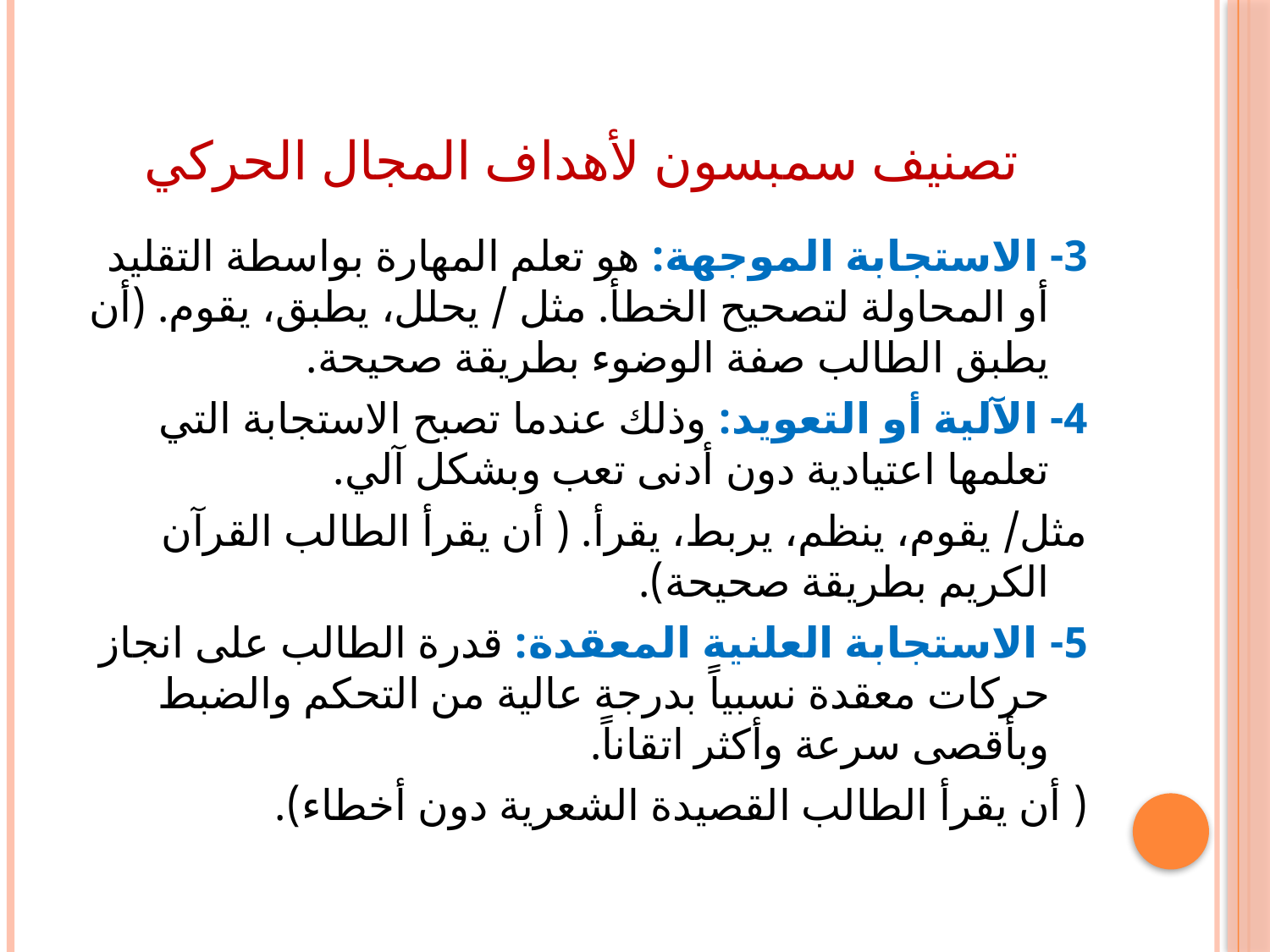

# تصنيف سمبسون لأهداف المجال الحركي
3- الاستجابة الموجهة: هو تعلم المهارة بواسطة التقليد أو المحاولة لتصحيح الخطأ. مثل / يحلل، يطبق، يقوم. (أن يطبق الطالب صفة الوضوء بطريقة صحيحة.
4- الآلية أو التعويد: وذلك عندما تصبح الاستجابة التي تعلمها اعتيادية دون أدنى تعب وبشكل آلي.
مثل/ يقوم، ينظم، يربط، يقرأ. ( أن يقرأ الطالب القرآن الكريم بطريقة صحيحة).
5- الاستجابة العلنية المعقدة: قدرة الطالب على انجاز حركات معقدة نسبياً بدرجة عالية من التحكم والضبط وبأقصى سرعة وأكثر اتقاناً.
( أن يقرأ الطالب القصيدة الشعرية دون أخطاء).